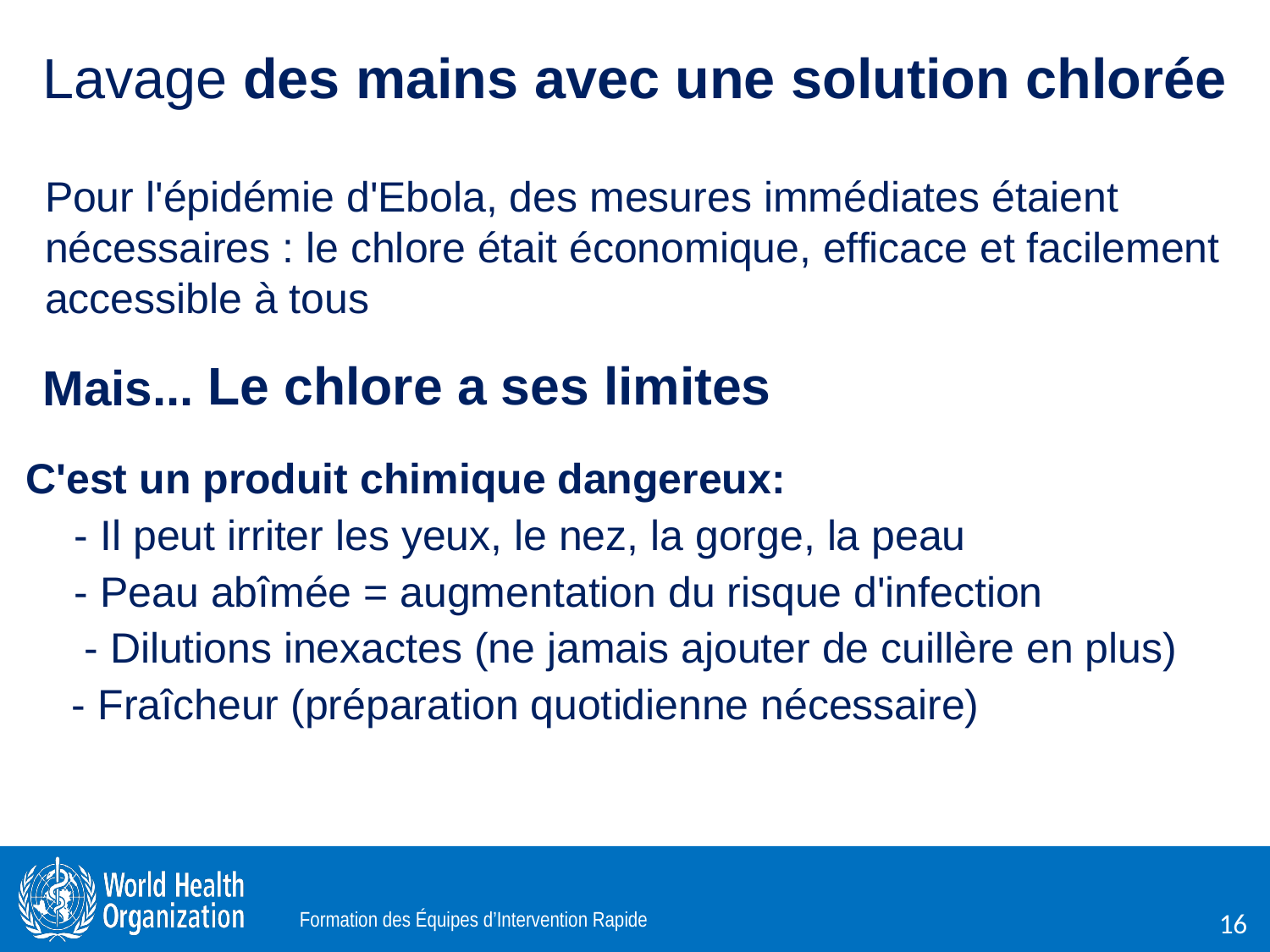

# Lavage des mains avec une solution chlorée
Pour l'épidémie d'Ebola, des mesures immédiates étaient nécessaires : le chlore était économique, efficace et facilement accessible à tous
Le chlore a ses limites
Mais...
C'est un produit chimique dangereux:
- Il peut irriter les yeux, le nez, la gorge, la peau
- Peau abîmée = augmentation du risque d'infection
     - Dilutions inexactes (ne jamais ajouter de cuillère en plus)
     - Fraîcheur (préparation quotidienne nécessaire)